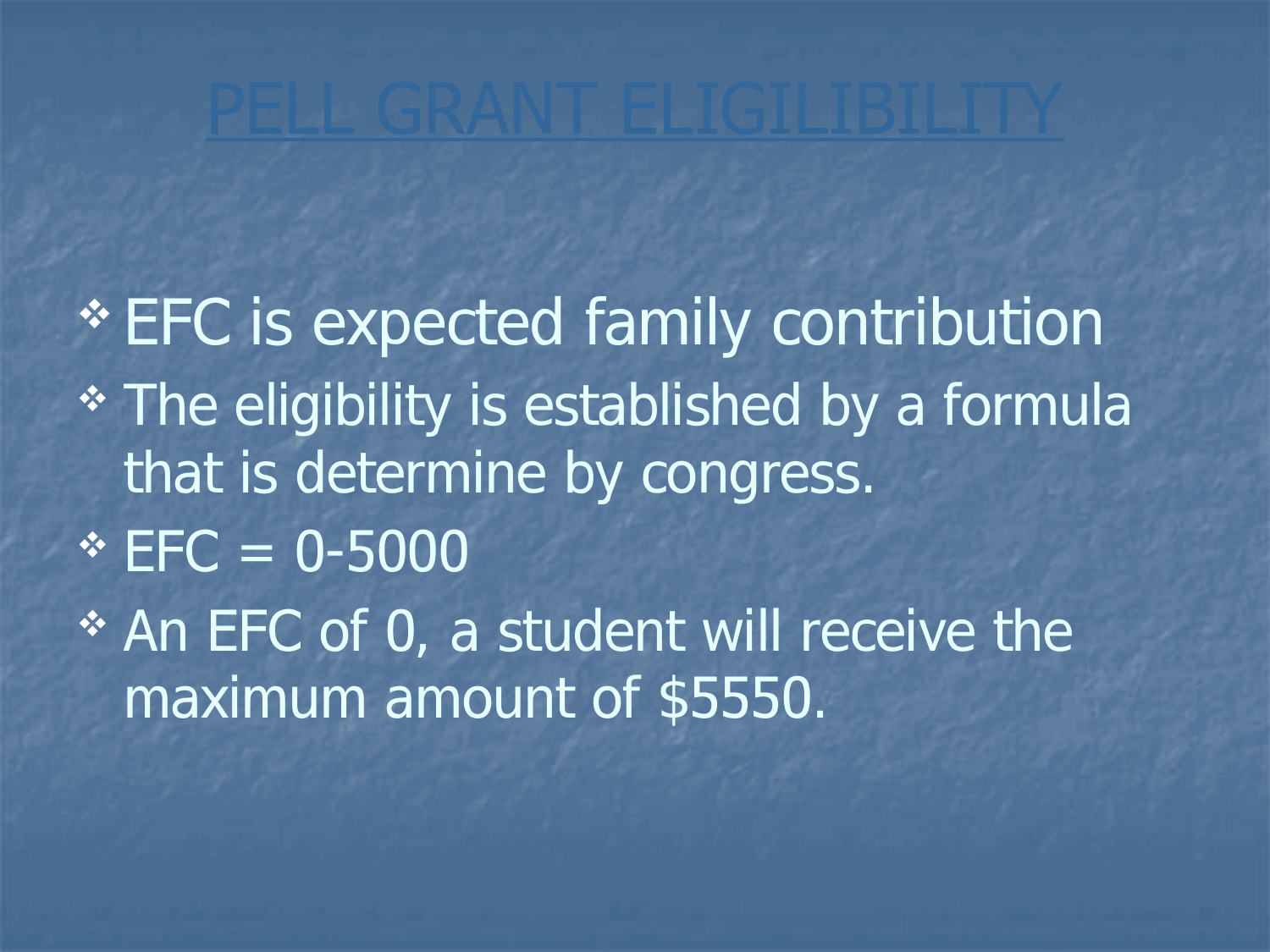

# PELL GRANT ELIGILIBILITY
EFC is expected family contribution
The eligibility is established by a formula that is determine by congress.
EFC = 0-5000
An EFC of 0, a student will receive the maximum amount of $5550.